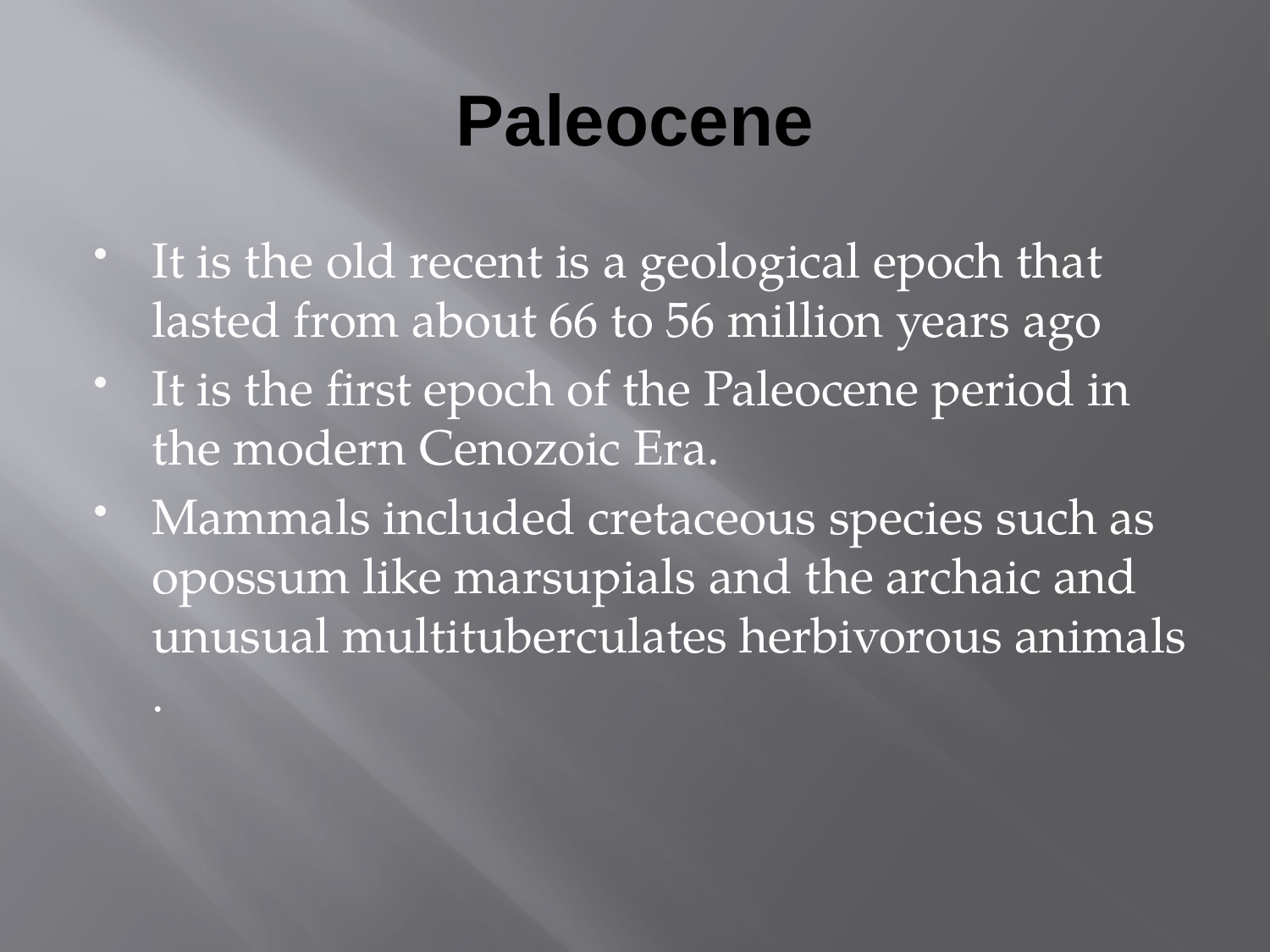

# Paleocene
It is the old recent is a geological epoch that lasted from about 66 to 56 million years ago
It is the first epoch of the Paleocene period in the modern Cenozoic Era.
Mammals included cretaceous species such as opossum like marsupials and the archaic and unusual multituberculates herbivorous animals .